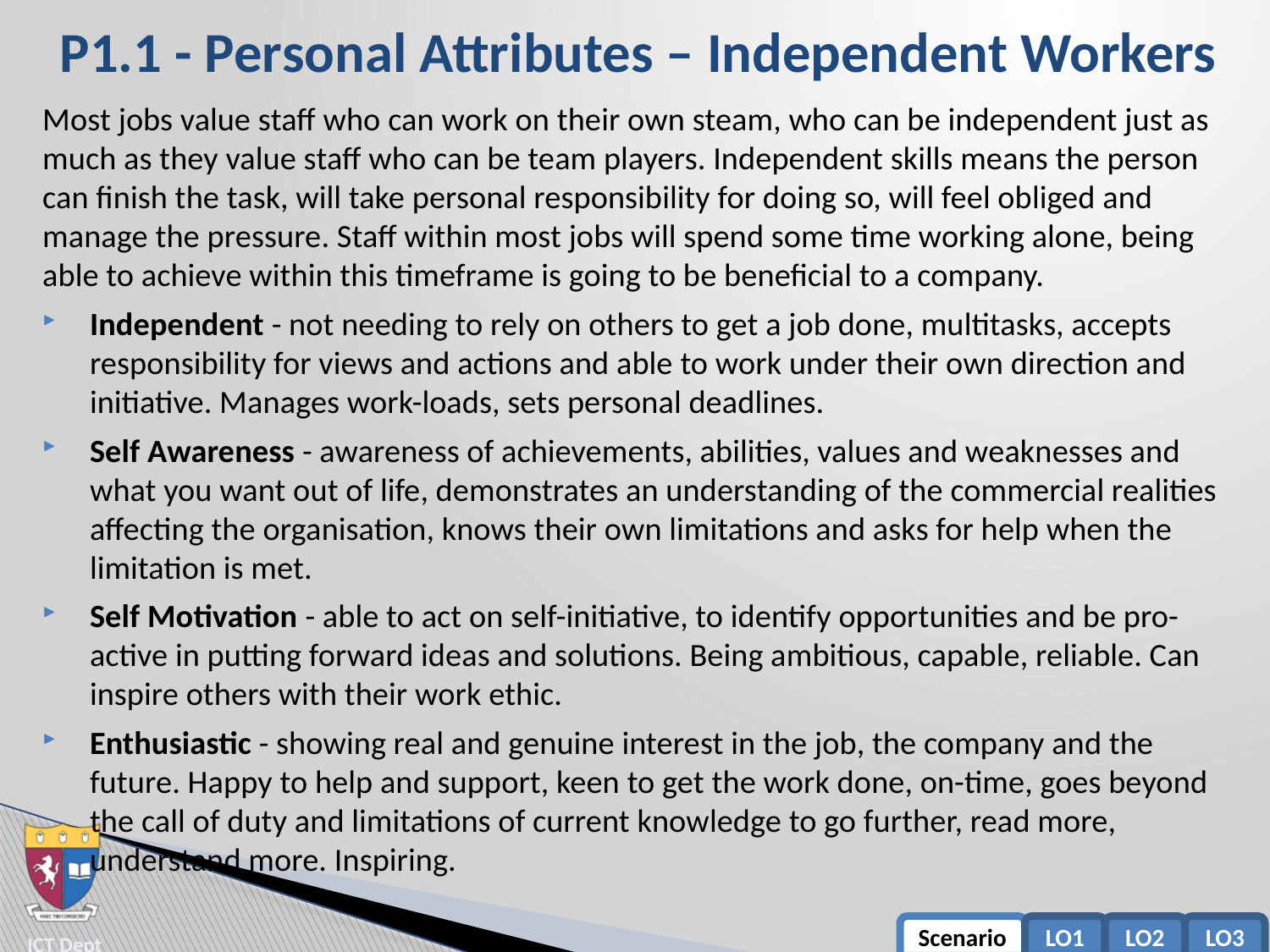

P1.1 - Personal Attributes – Independent Workers
Most jobs value staff who can work on their own steam, who can be independent just as much as they value staff who can be team players. Independent skills means the person can finish the task, will take personal responsibility for doing so, will feel obliged and manage the pressure. Staff within most jobs will spend some time working alone, being able to achieve within this timeframe is going to be beneficial to a company.
Independent - not needing to rely on others to get a job done, multitasks, accepts responsibility for views and actions and able to work under their own direction and initiative. Manages work-loads, sets personal deadlines.
Self Awareness - awareness of achievements, abilities, values and weaknesses and what you want out of life, demonstrates an understanding of the commercial realities affecting the organisation, knows their own limitations and asks for help when the limitation is met.
Self Motivation - able to act on self-initiative, to identify opportunities and be pro-active in putting forward ideas and solutions. Being ambitious, capable, reliable. Can inspire others with their work ethic.
Enthusiastic - showing real and genuine interest in the job, the company and the future. Happy to help and support, keen to get the work done, on-time, goes beyond the call of duty and limitations of current knowledge to go further, read more, understand more. Inspiring.